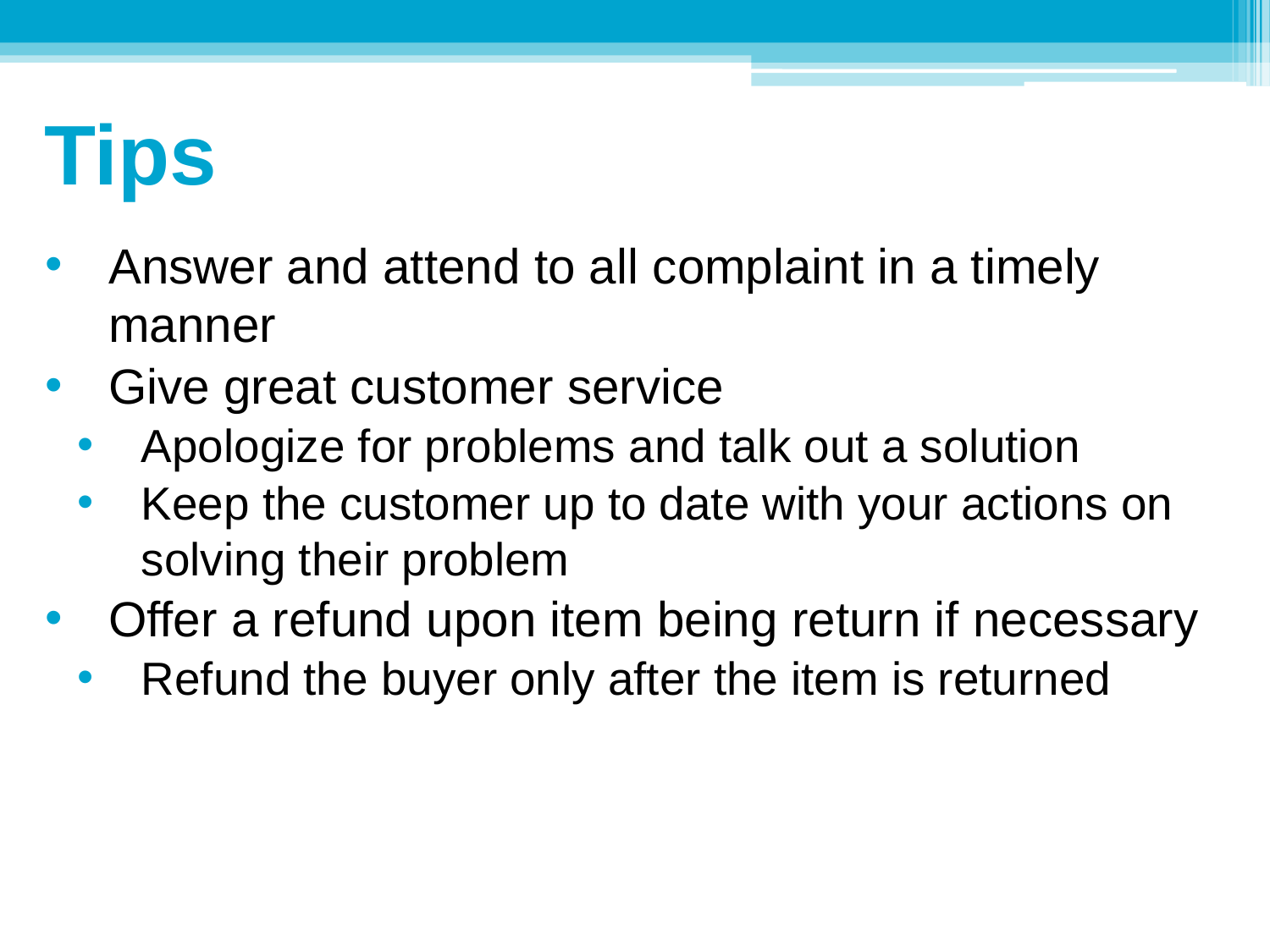

# Tips
Answer and attend to all complaint in a timely manner
Give great customer service
Apologize for problems and talk out a solution
Keep the customer up to date with your actions on solving their problem
Offer a refund upon item being return if necessary
Refund the buyer only after the item is returned